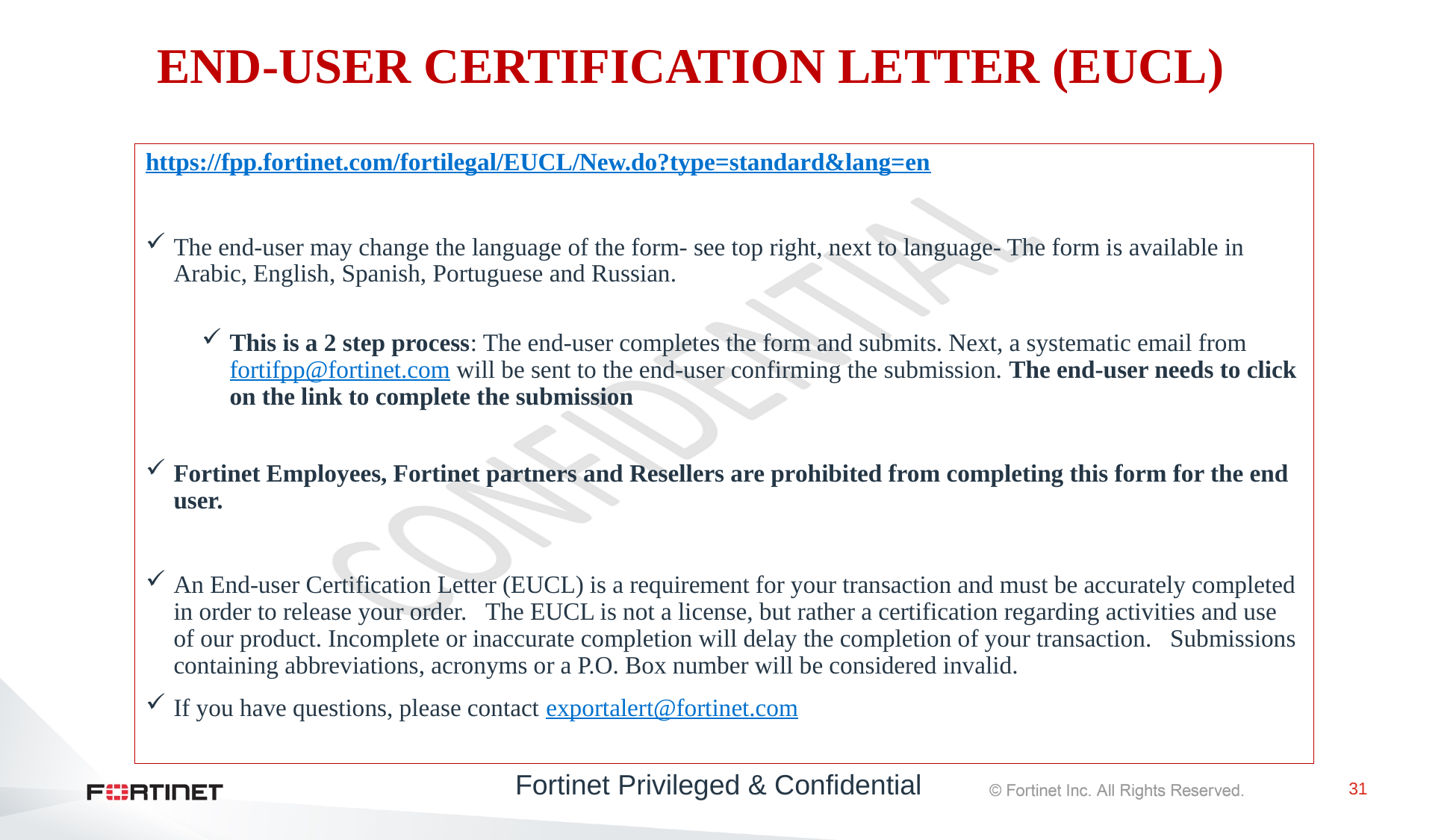

# END-USER CERTIFICATION LETTER (EUCL)
https://fpp.fortinet.com/fortilegal/EUCL/New.do?type=standard&lang=en

The end-user may change the language of the form- see top right, next to language- The form is available in Arabic, English, Spanish, Portuguese and Russian.

This is a 2 step process: The end-user completes the form and submits. Next, a systematic email from fortifpp@fortinet.com will be sent to the end-user confirming the submission. The end-user needs to click on the link to complete the submission

Fortinet Employees, Fortinet partners and Resellers are prohibited from completing this form for the end user.

An End-user Certification Letter (EUCL) is a requirement for your transaction and must be accurately completed in order to release your order.   The EUCL is not a license, but rather a certification regarding activities and use of our product. Incomplete or inaccurate completion will delay the completion of your transaction.   Submissions containing abbreviations, acronyms or a P.O. Box number will be considered invalid.
If you have questions, please contact exportalert@fortinet.com

Fortinet Privileged & Confidential